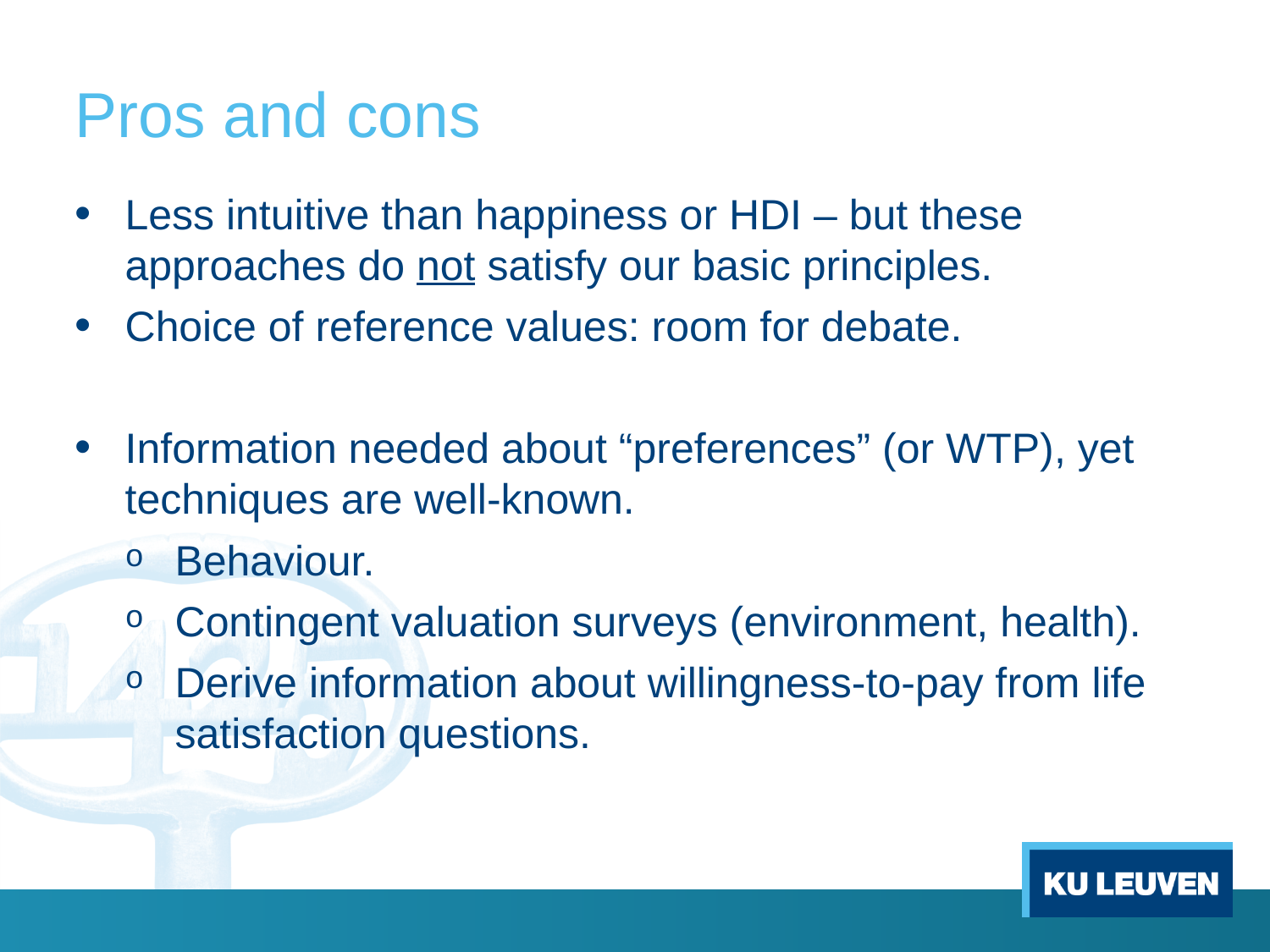

# Pros and cons
Less intuitive than happiness or HDI – but these approaches do not satisfy our basic principles.
Choice of reference values: room for debate.

Information needed about “preferences” (or WTP), yet techniques are well-known.
Behaviour.
Contingent valuation surveys (environment, health).
Derive information about willingness-to-pay from life satisfaction questions.